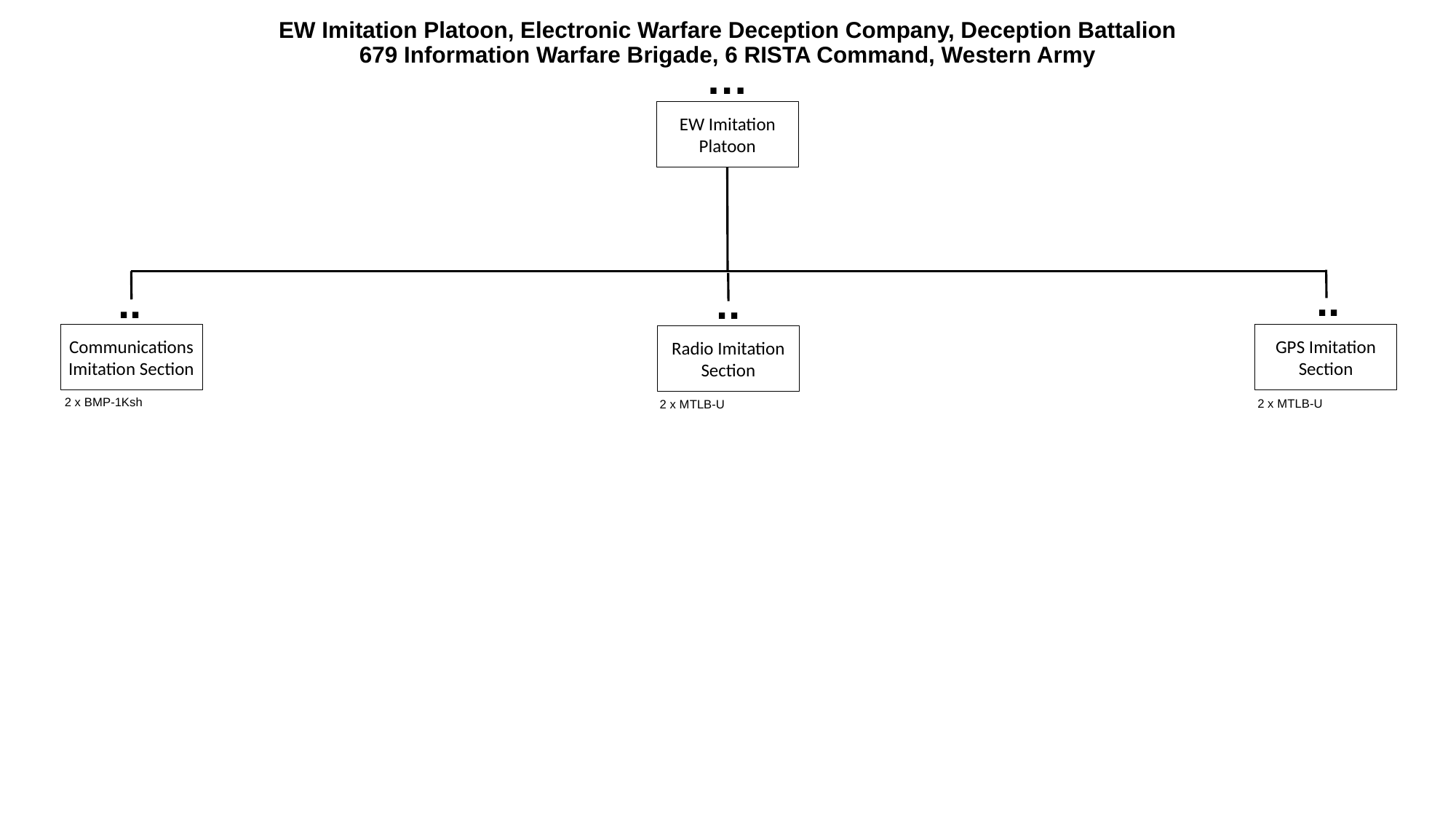

# EW Imitation Platoon, Electronic Warfare Deception Company, Deception Battalion 679 Information Warfare Brigade, 6 RISTA Command, Western Army
…
EW Imitation Platoon
..
..
..
Communications Imitation Section
GPS Imitation Section
Radio Imitation Section
2 x BMP-1Ksh
2 x MTLB-U
2 x MTLB-U